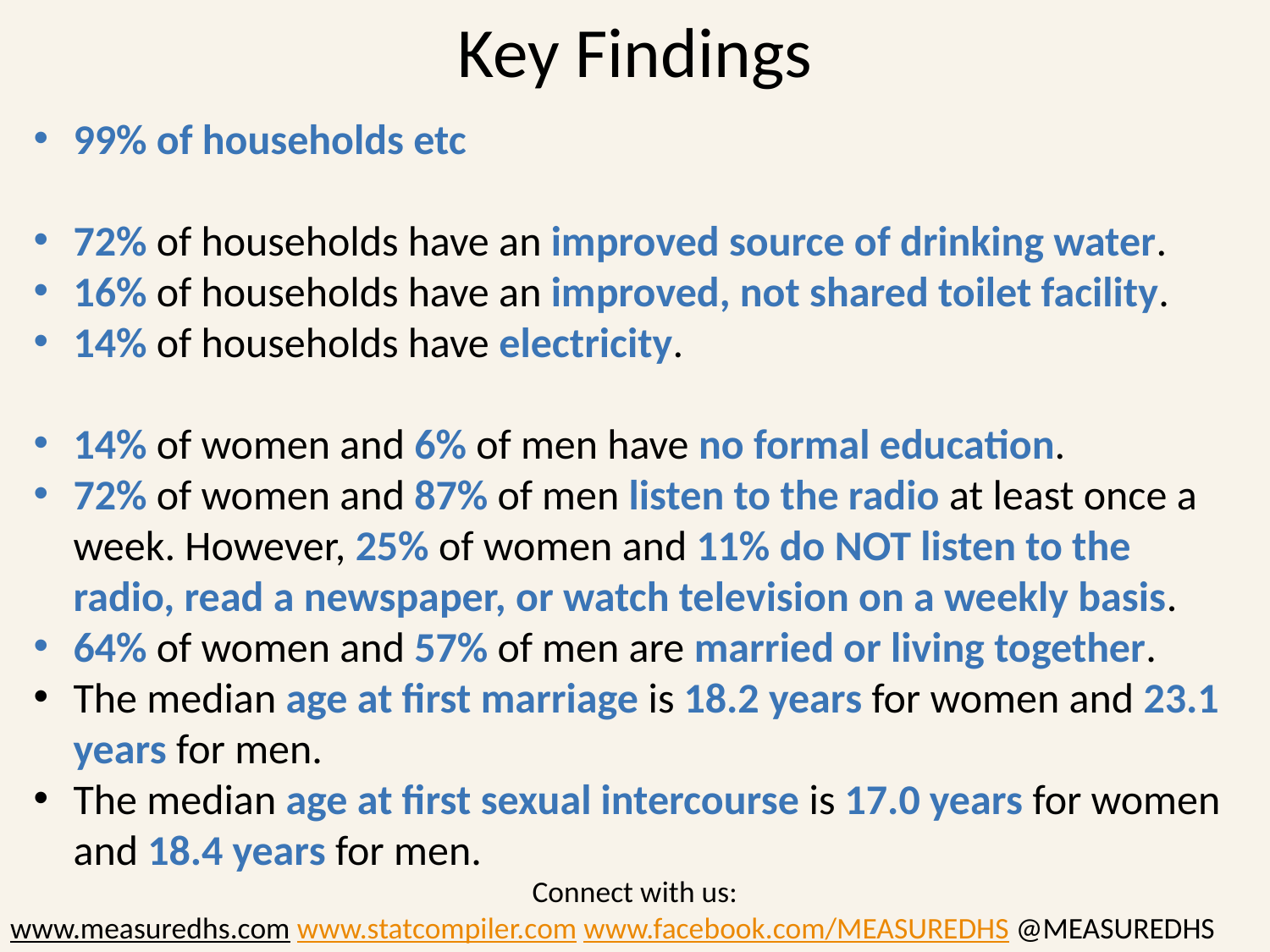

# Key Findings
99% of households etc

72% of households have an improved source of drinking water.
16% of households have an improved, not shared toilet facility.
14% of households have electricity.

14% of women and 6% of men have no formal education.
72% of women and 87% of men listen to the radio at least once a week. However, 25% of women and 11% do NOT listen to the radio, read a newspaper, or watch television on a weekly basis.
64% of women and 57% of men are married or living together.
The median age at first marriage is 18.2 years for women and 23.1 years for men.
The median age at first sexual intercourse is 17.0 years for women and 18.4 years for men.

Connect with us:
www.measuredhs.com www.statcompiler.com www.facebook.com/MEASUREDHS @MEASUREDHS